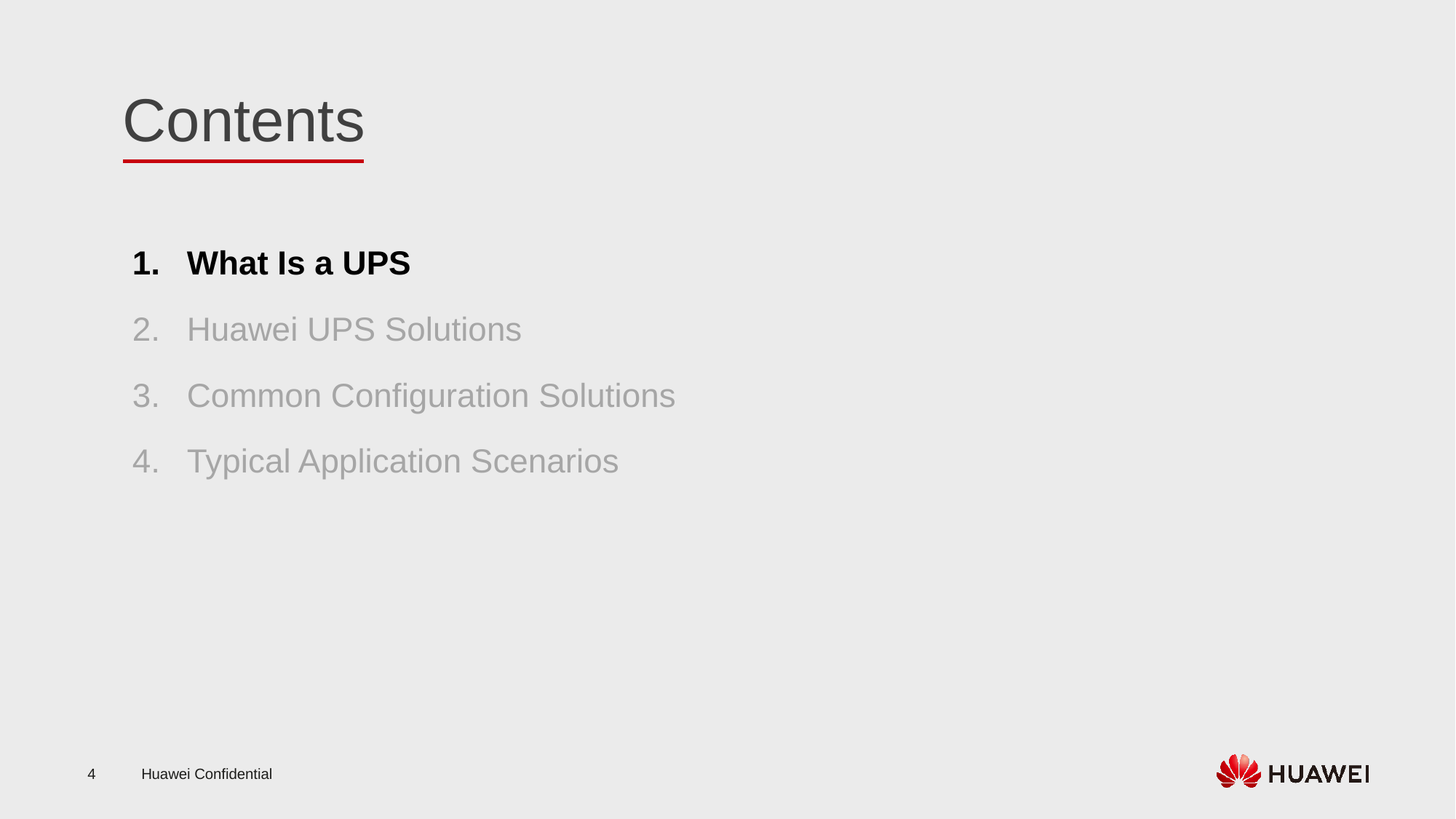

What Is a UPS
Huawei UPS Solutions
Common Configuration Solutions
Typical Application Scenarios